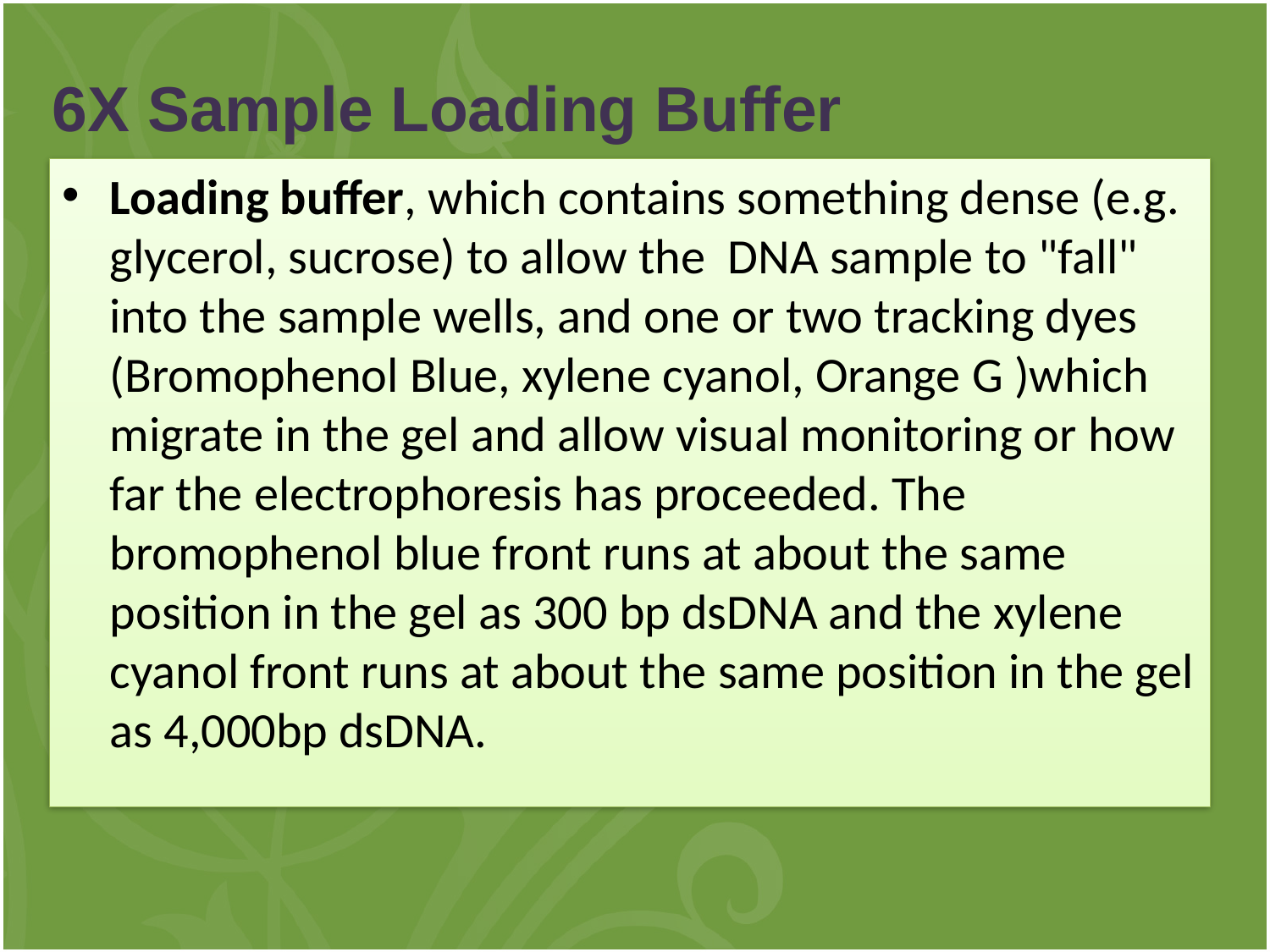

# 6X Sample Loading Buffer
Loading buffer, which contains something dense (e.g. glycerol, sucrose) to allow the  DNA sample to "fall" into the sample wells, and one or two tracking dyes (Bromophenol Blue, xylene cyanol, Orange G )which migrate in the gel and allow visual monitoring or how far the electrophoresis has proceeded. The bromophenol blue front runs at about the same position in the gel as 300 bp dsDNA and the xylene cyanol front runs at about the same position in the gel as 4,000bp dsDNA.